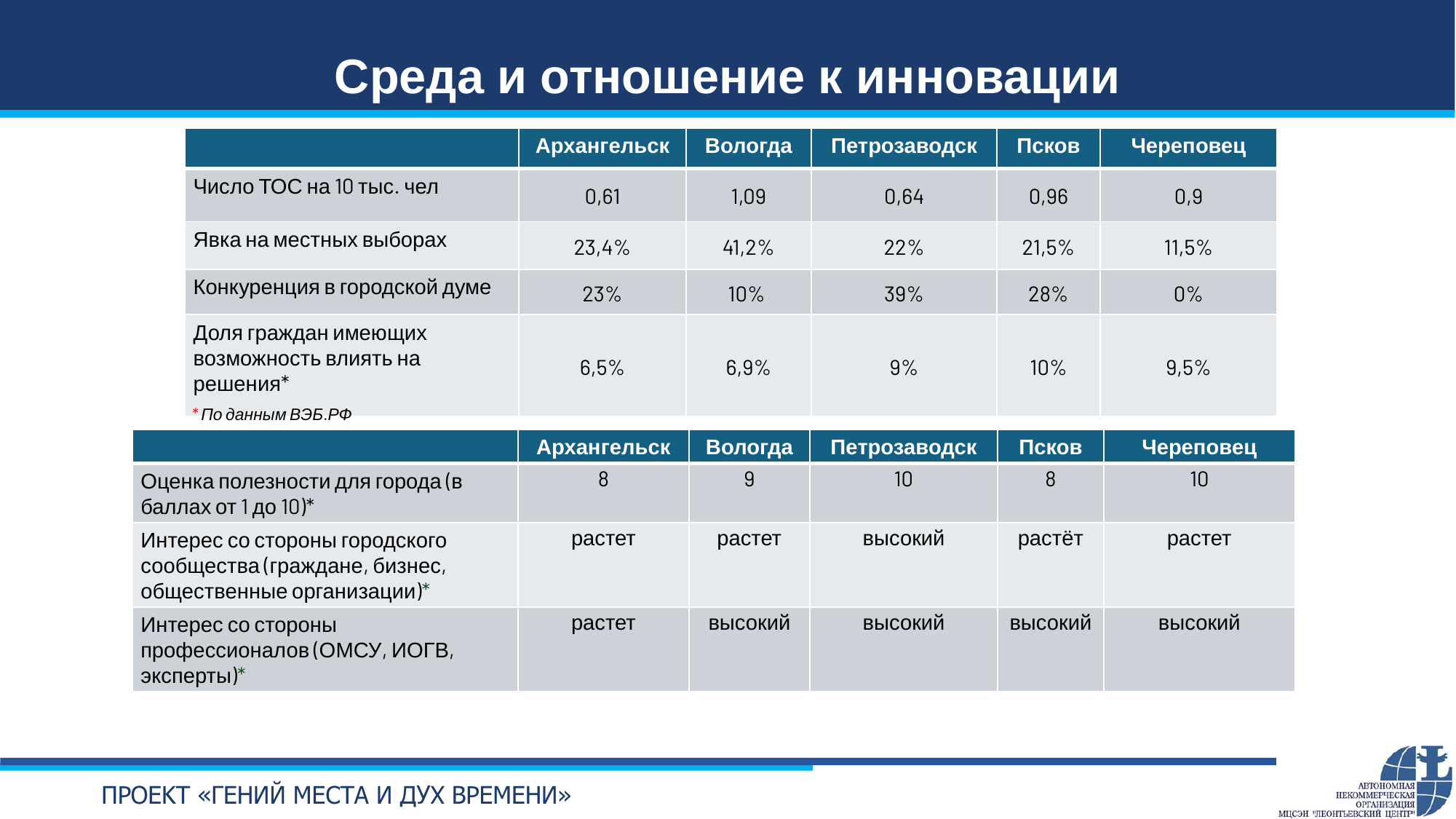

Среда и отношение к инновации
|  | Архангельск | Вологда | Петрозаводск | Псков | Череповец |
| --- | --- | --- | --- | --- | --- |
| Число ТОС на 10 тыс. чел | 0,61 | 1,09 | 0,64 | 0,96 | 0,9 |
| Явка на местных выборах | 23,4% | 41,2% | 22% | 21,5% | 11,5% |
| Конкуренция в городской думе | 23% | 10% | 39% | 28% | 0% |
| Доля граждан имеющих возможность влиять на решения\* | 6,5% | 6,9% | 9% | 10% | 9,5% |

* По данным ВЭБ.РФ
|  | Архангельск | Вологда | Петрозаводск | Псков | Череповец |
| --- | --- | --- | --- | --- | --- |
| Оценка полезности для города (в баллах от 1 до 10)\* | 8 | 9 | 10 | 8 | 10 |
| Интерес со стороны городского сообщества (граждане, бизнес, общественные организации)\* | растет | растет | высокий | растёт | растет |
| Интерес со стороны профессионалов (ОМСУ, ИОГВ, эксперты)\* | растет | высокий | высокий | высокий | высокий |